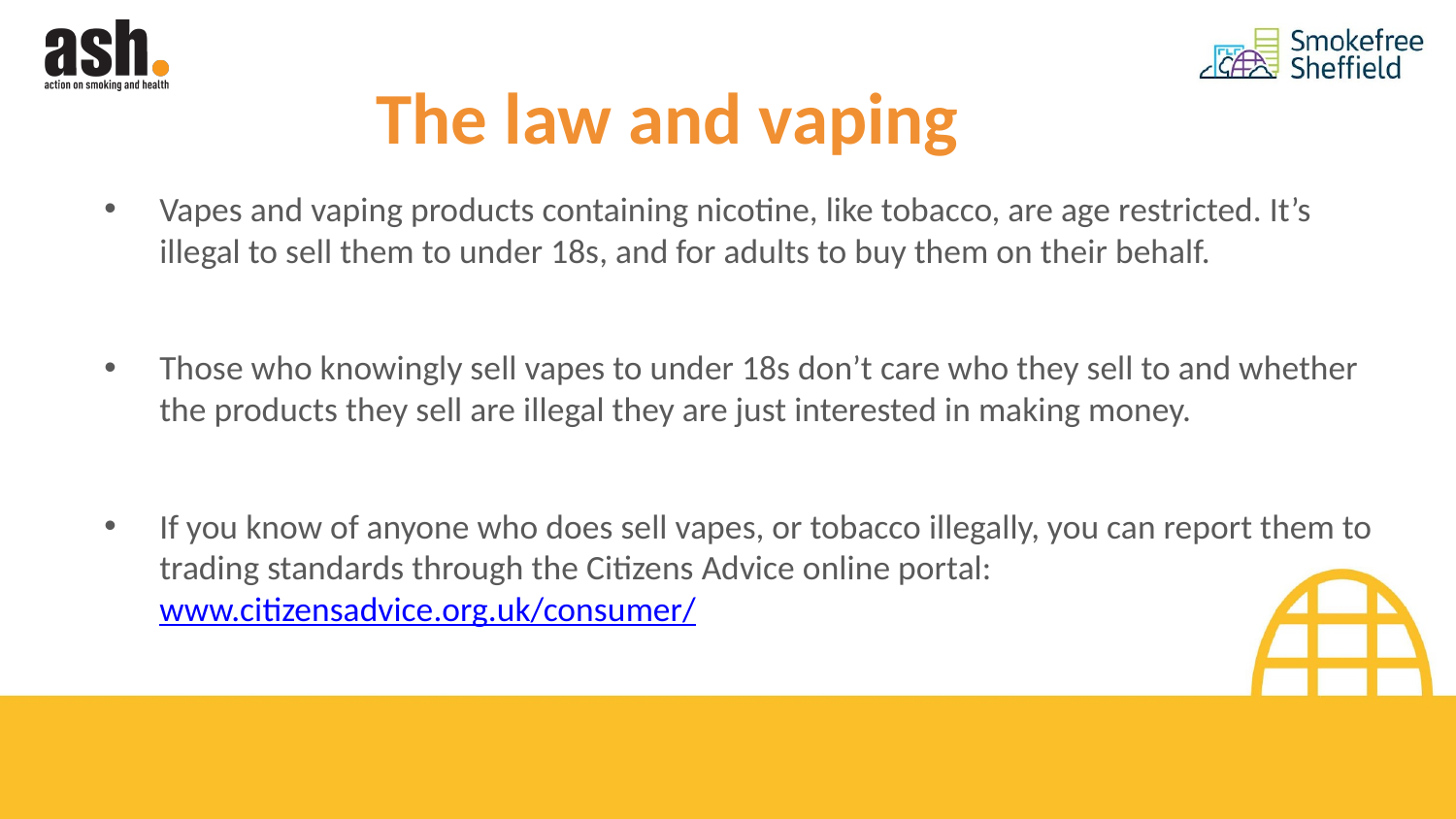

# The law and vaping
Vapes and vaping products containing nicotine, like tobacco, are age restricted. It’s illegal to sell them to under 18s, and for adults to buy them on their behalf.

Those who knowingly sell vapes to under 18s don’t care who they sell to and whether the products they sell are illegal they are just interested in making money.

If you know of anyone who does sell vapes, or tobacco illegally, you can report them to trading standards through the Citizens Advice online portal: www.citizensadvice.org.uk/consumer/